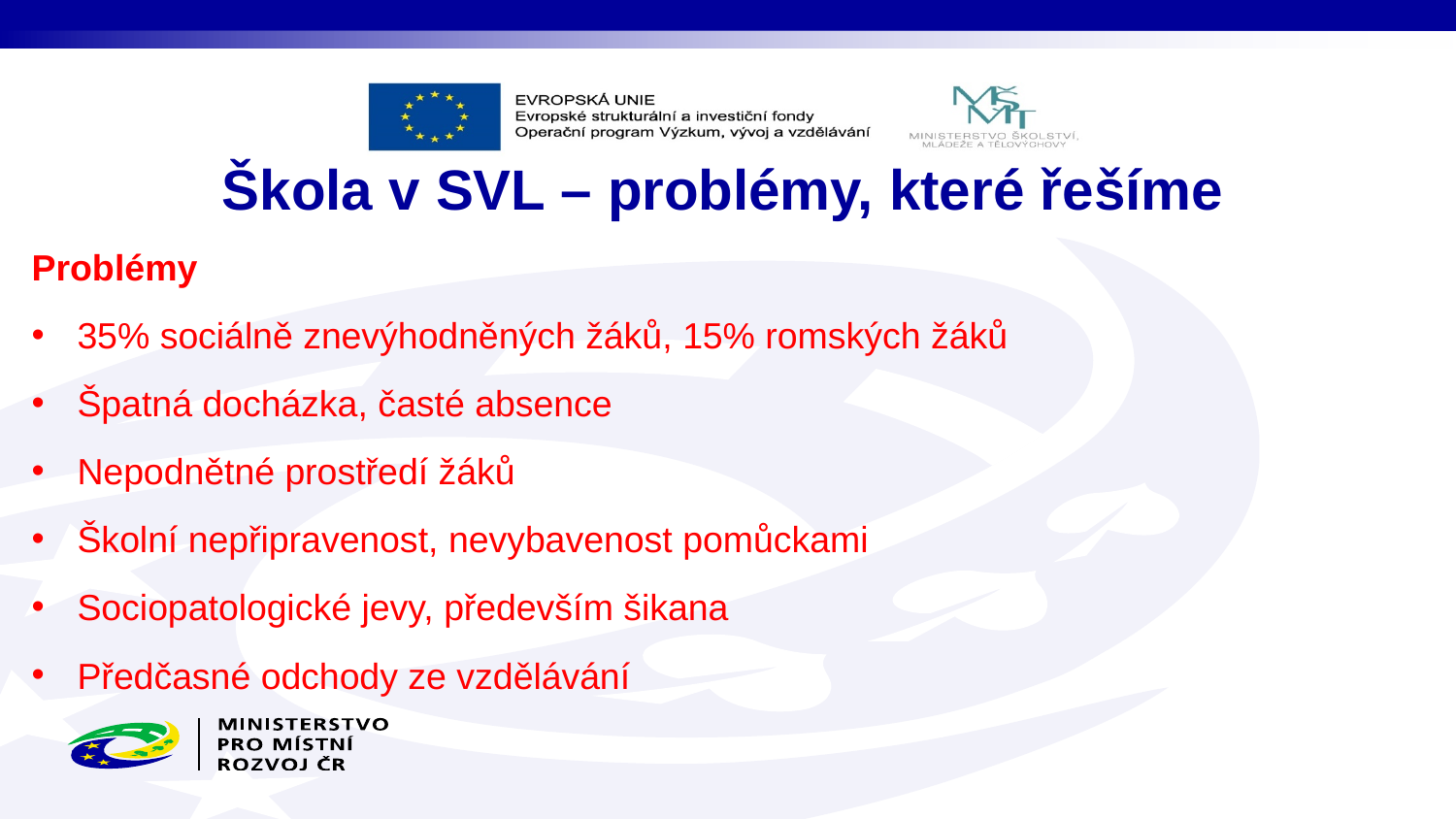

# Škola v SVL – problémy, které řešíme
Problémy
35% sociálně znevýhodněných žáků, 15% romských žáků
Špatná docházka, časté absence
Nepodnětné prostředí žáků
Školní nepřipravenost, nevybavenost pomůckami
Sociopatologické jevy, především šikana
Předčasné odchody ze vzdělávání